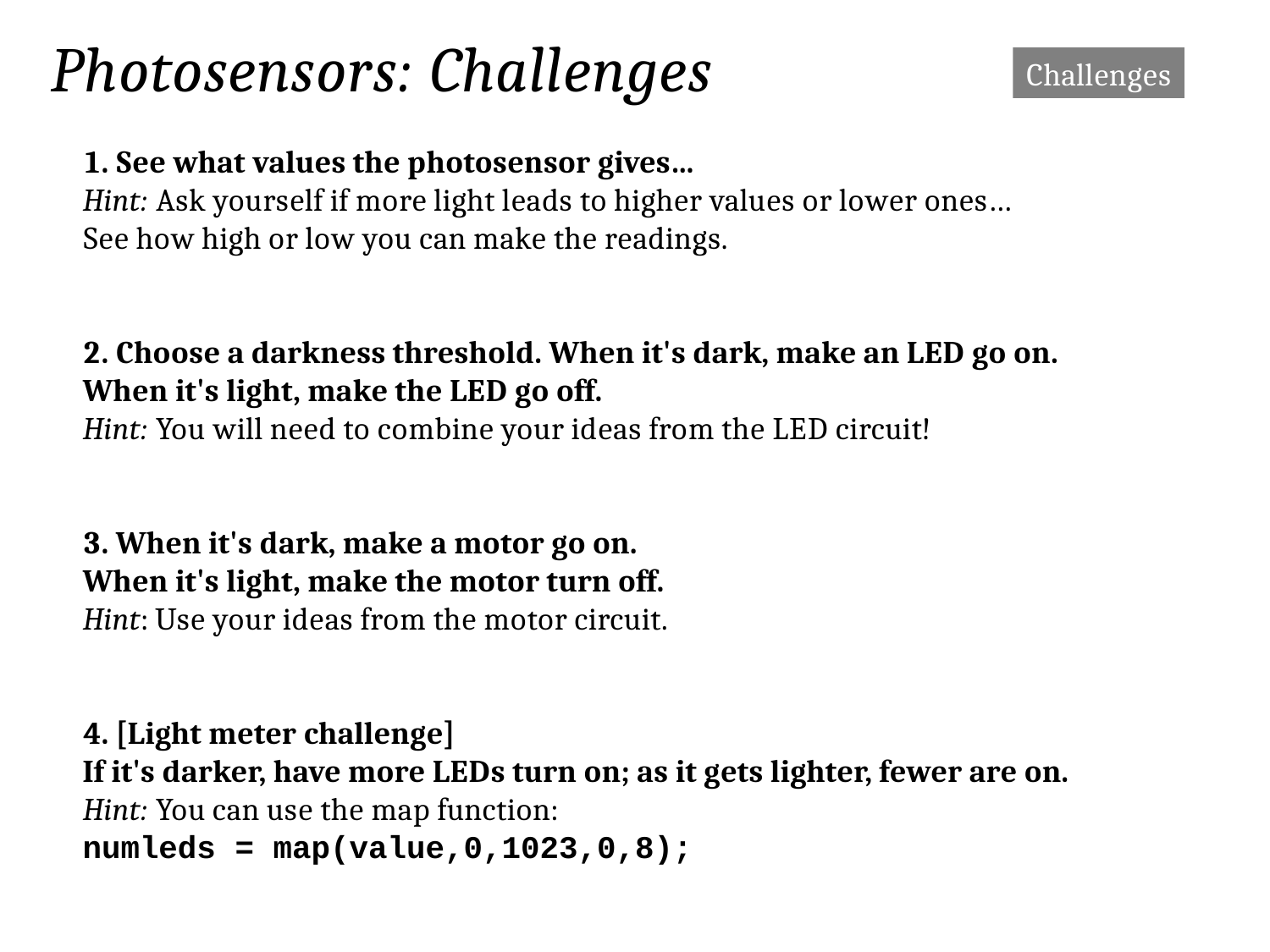

Photosensors: Challenges
Challenges
1. See what values the photosensor gives…
Hint: Ask yourself if more light leads to higher values or lower ones…
See how high or low you can make the readings.

2. Choose a darkness threshold. When it's dark, make an LED go on.
When it's light, make the LED go off.
Hint: You will need to combine your ideas from the LED circuit!

3. When it's dark, make a motor go on.
When it's light, make the motor turn off.
Hint: Use your ideas from the motor circuit.

4. [Light meter challenge]
If it's darker, have more LEDs turn on; as it gets lighter, fewer are on.
Hint: You can use the map function:
numleds = map(value,0,1023,0,8);